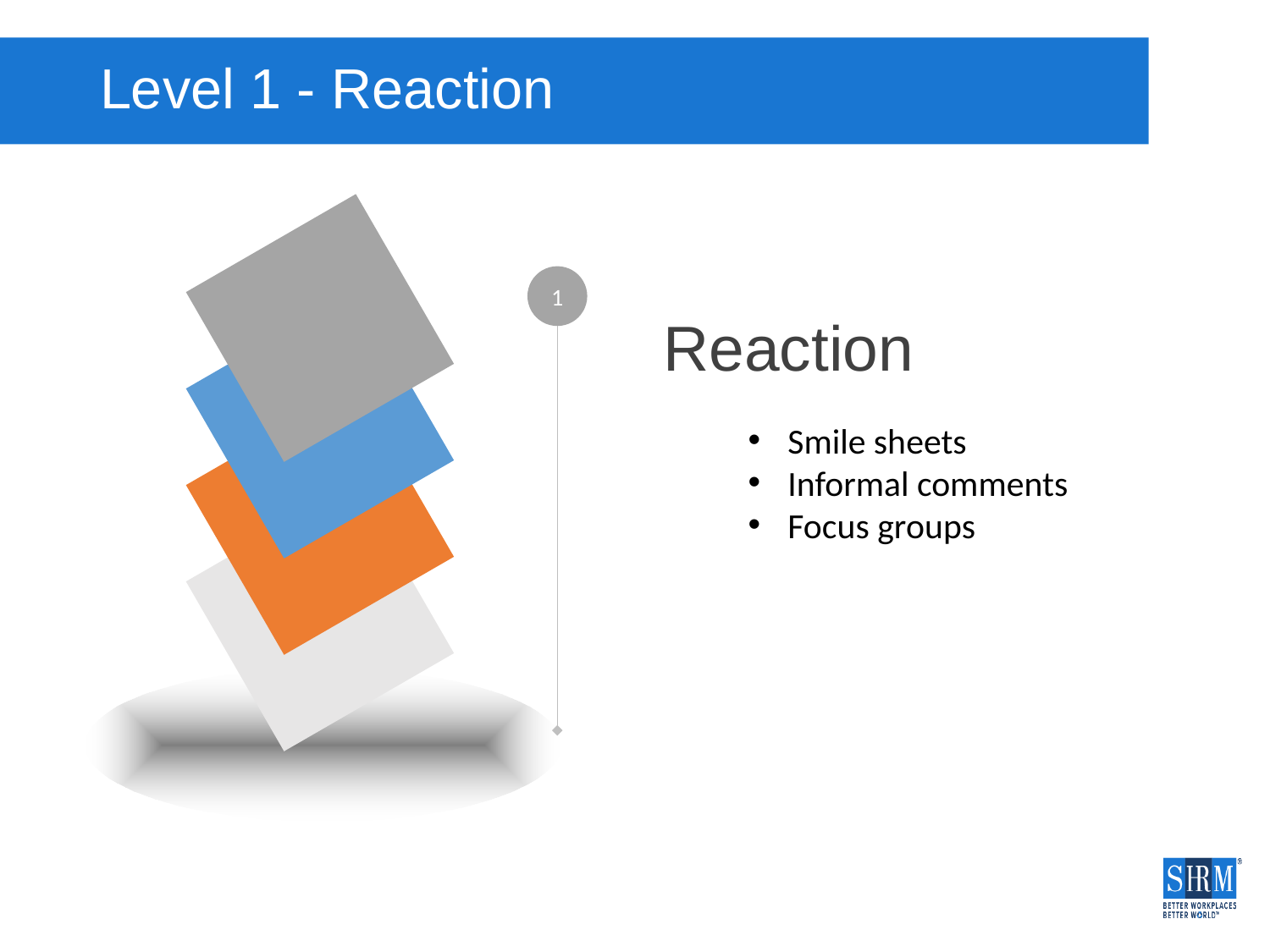

# Level 1 - Reaction

1
Reaction
Smile sheets
Informal comments
Focus groups